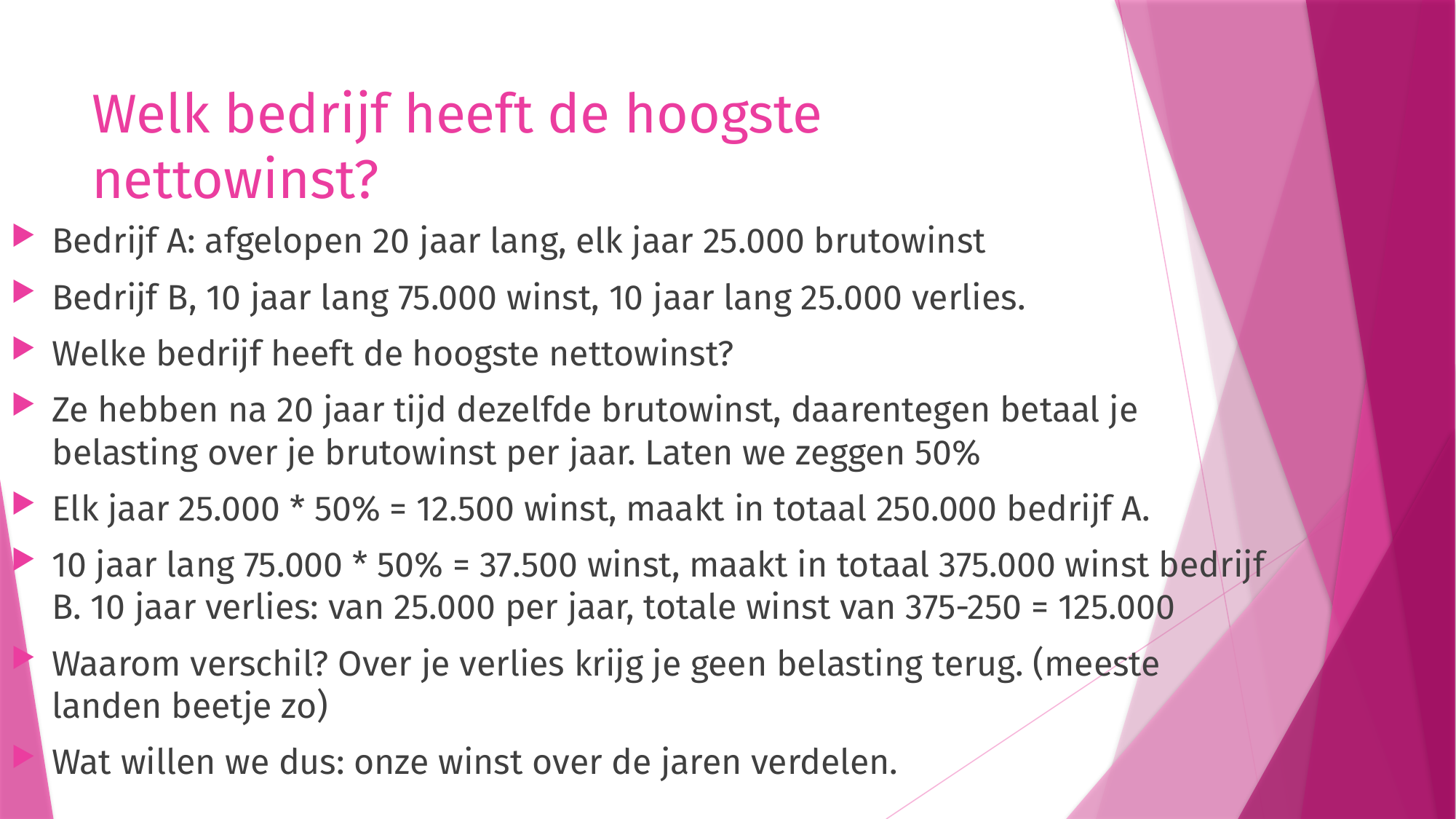

# Welk bedrijf heeft de hoogste nettowinst?
Bedrijf A: afgelopen 20 jaar lang, elk jaar 25.000 brutowinst
Bedrijf B, 10 jaar lang 75.000 winst, 10 jaar lang 25.000 verlies.
Welke bedrijf heeft de hoogste nettowinst?
Ze hebben na 20 jaar tijd dezelfde brutowinst, daarentegen betaal je belasting over je brutowinst per jaar. Laten we zeggen 50%
Elk jaar 25.000 * 50% = 12.500 winst, maakt in totaal 250.000 bedrijf A.
10 jaar lang 75.000 * 50% = 37.500 winst, maakt in totaal 375.000 winst bedrijf B. 10 jaar verlies: van 25.000 per jaar, totale winst van 375-250 = 125.000
Waarom verschil? Over je verlies krijg je geen belasting terug. (meeste landen beetje zo)
Wat willen we dus: onze winst over de jaren verdelen.